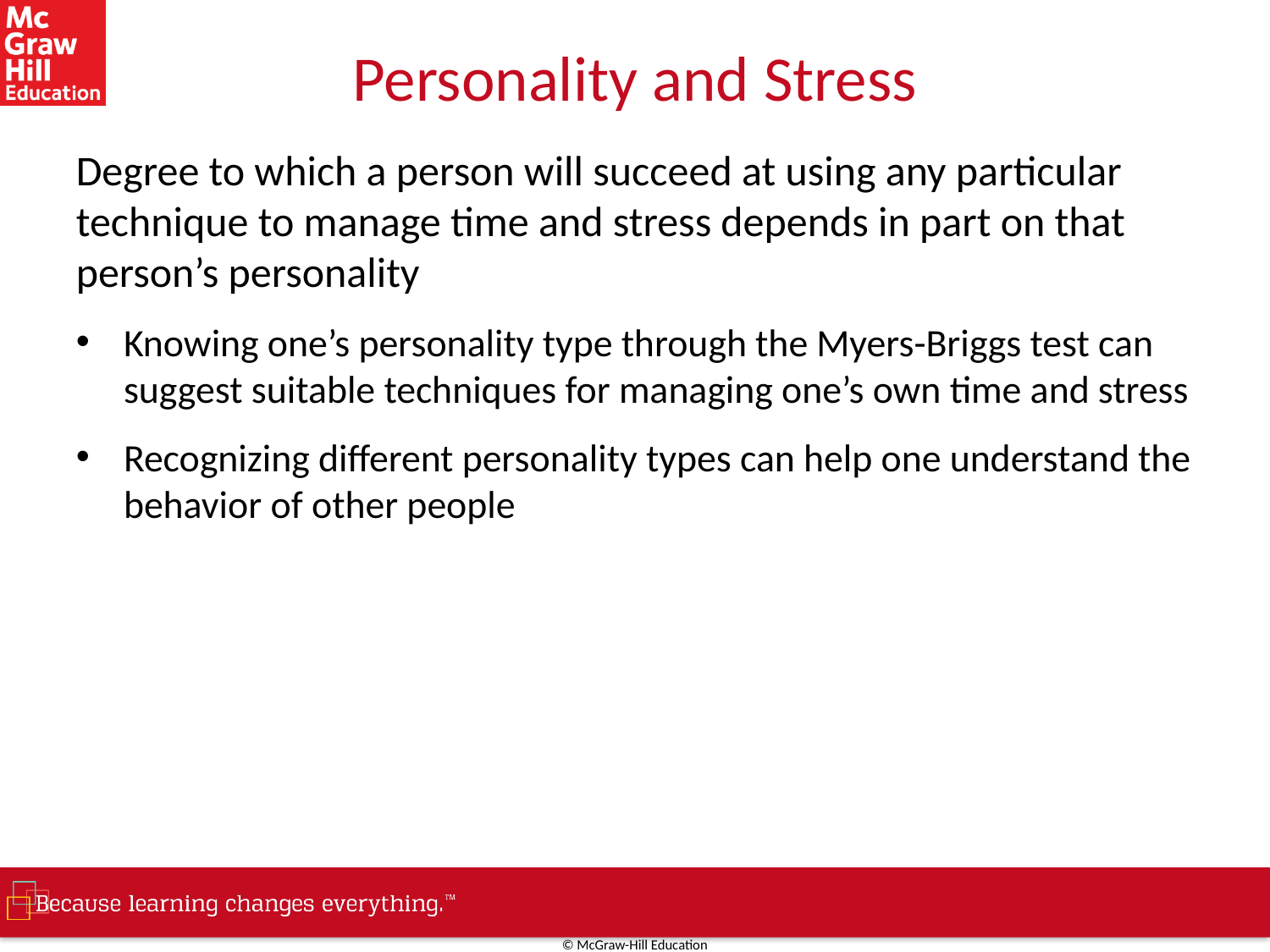

# Personality and Stress
Degree to which a person will succeed at using any particular technique to manage time and stress depends in part on that person’s personality
Knowing one’s personality type through the Myers-Briggs test can suggest suitable techniques for managing one’s own time and stress
Recognizing different personality types can help one understand the behavior of other people